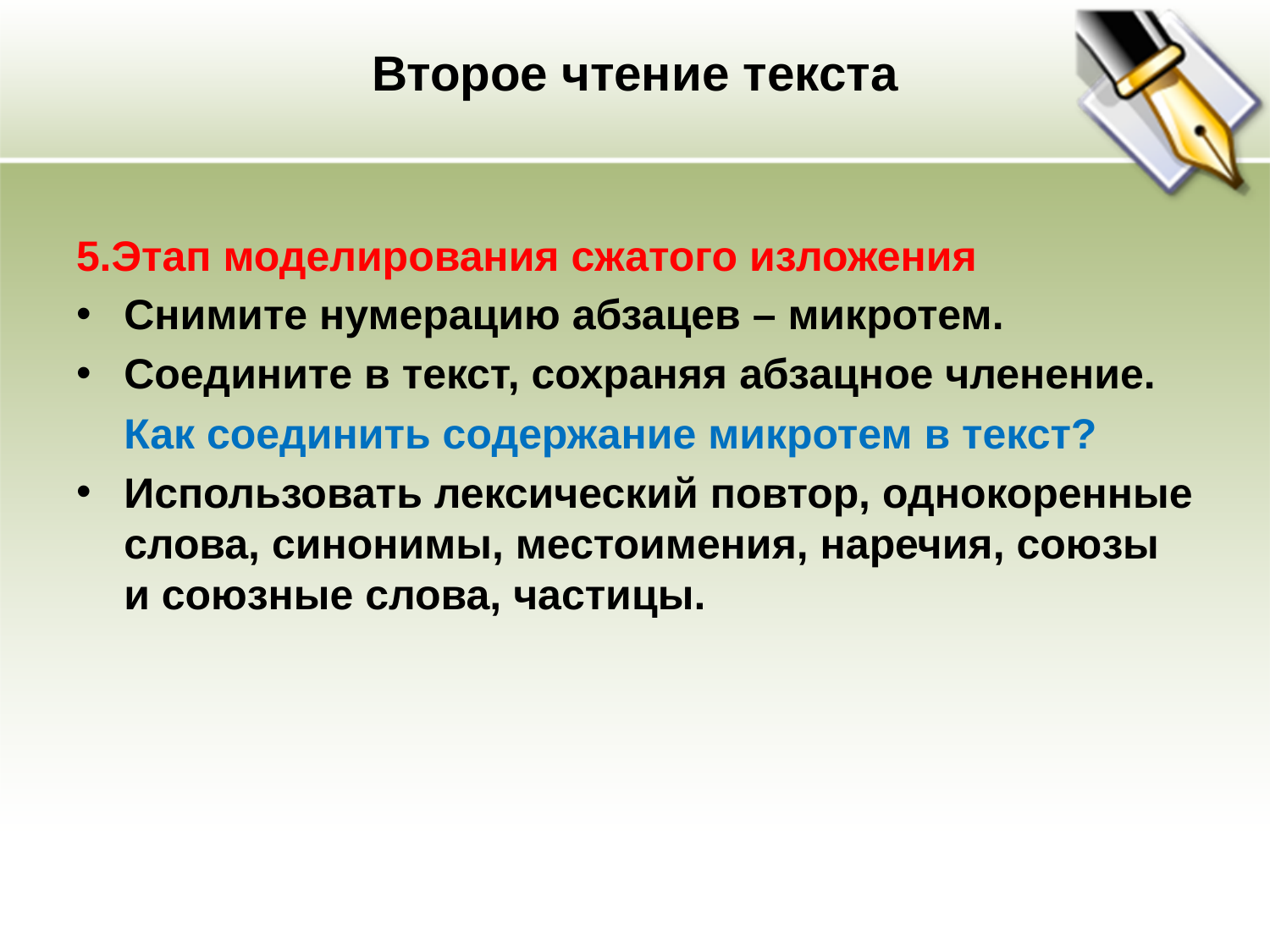

# Второе чтение текста
5.Этап моделирования сжатого изложения
Снимите нумерацию абзацев – микротем.
Соедините в текст, сохраняя абзацное членение.
	Как соединить содержание микротем в текст?
Использовать лексический повтор, однокоренные слова, синонимы, местоимения, наречия, союзы и союзные слова, частицы.